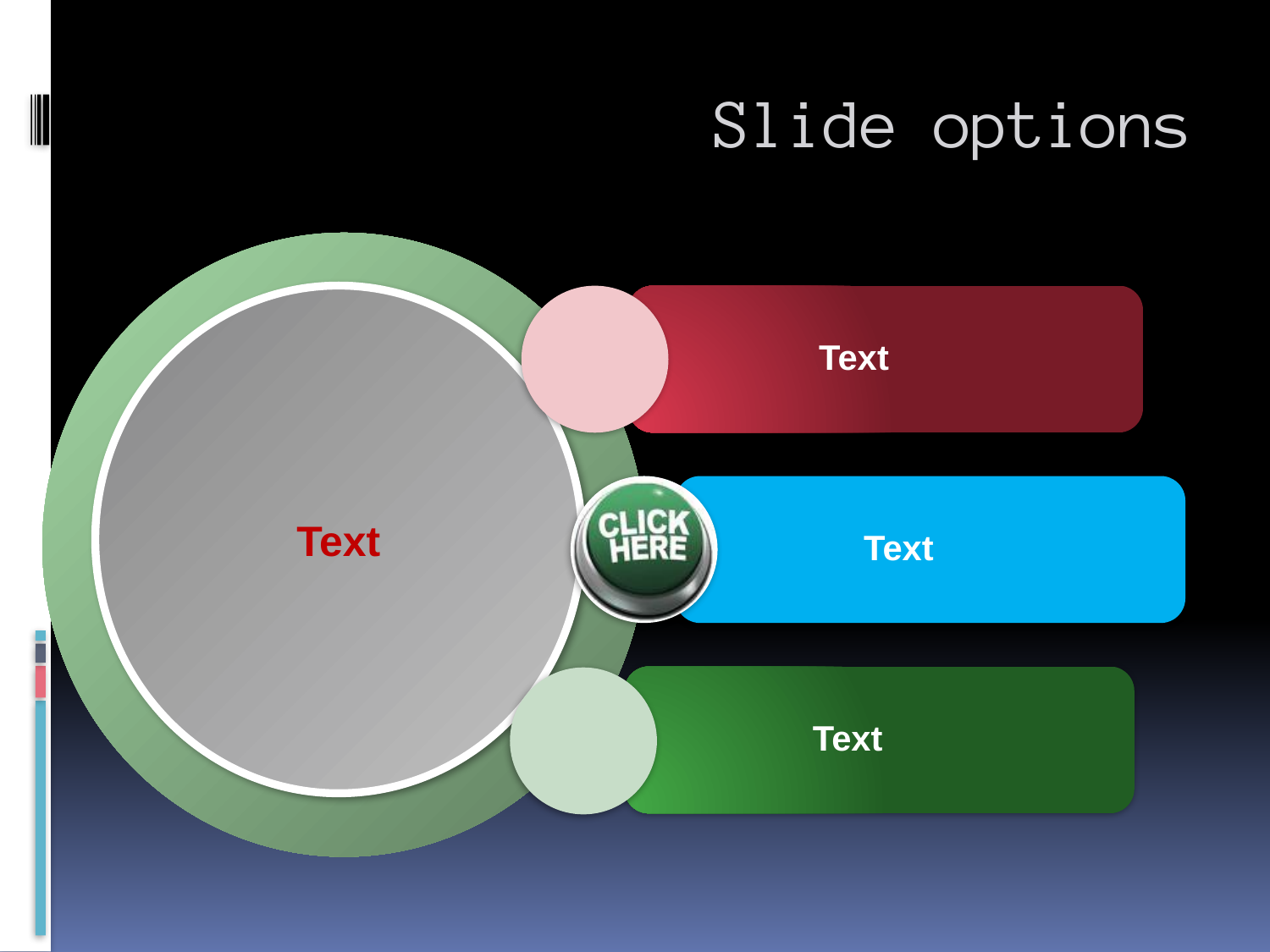

# Slide options
PowerPoint has new layouts that give you more ways to present your words, images and media.
Text
Text
Text
Text